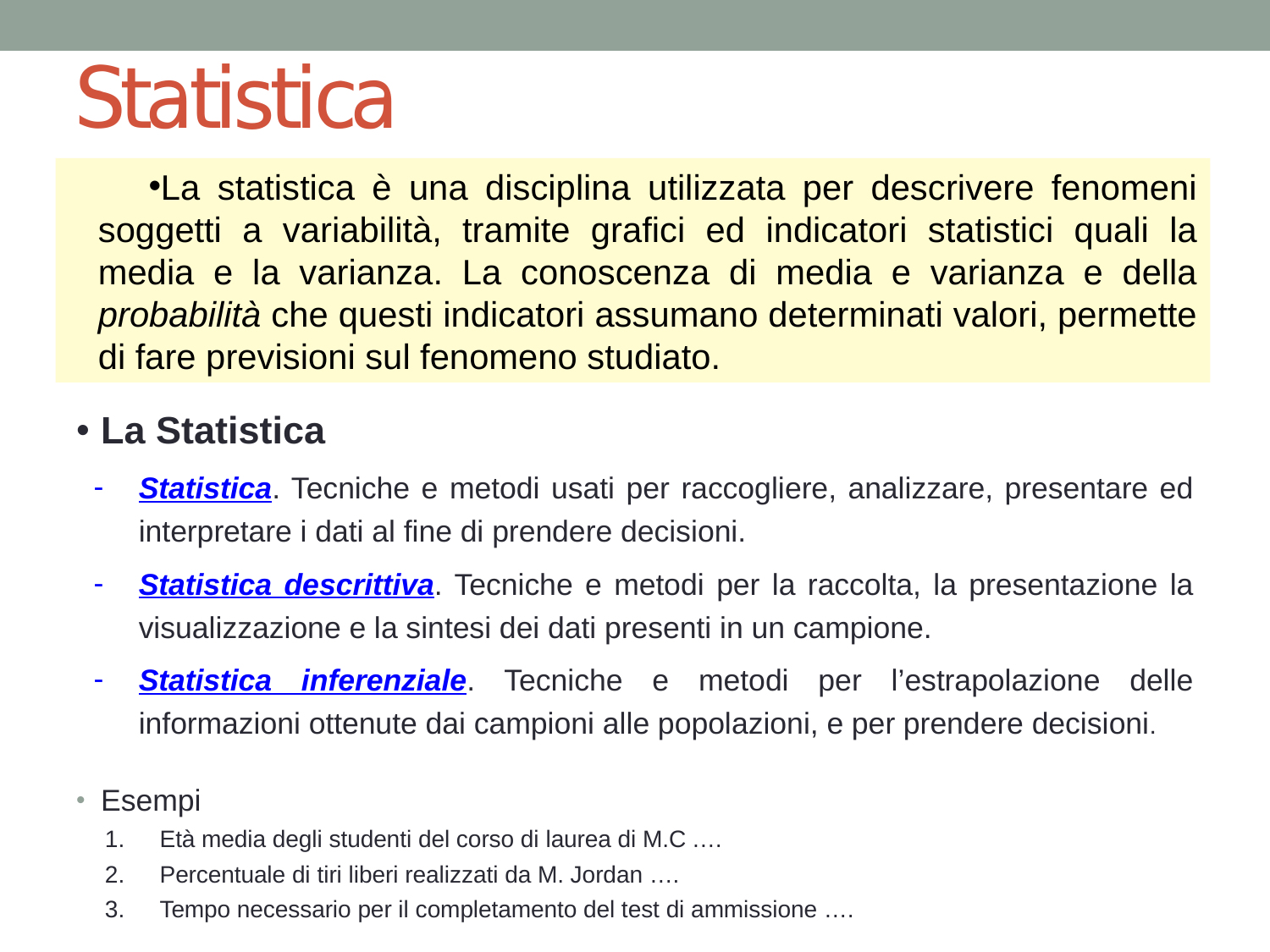

# Statistica
La statistica è una disciplina utilizzata per descrivere fenomeni soggetti a variabilità, tramite grafici ed indicatori statistici quali la media e la varianza. La conoscenza di media e varianza e della probabilità che questi indicatori assumano determinati valori, permette di fare previsioni sul fenomeno studiato.
La Statistica
Statistica. Tecniche e metodi usati per raccogliere, analizzare, presentare ed interpretare i dati al fine di prendere decisioni.
Statistica descrittiva. Tecniche e metodi per la raccolta, la presentazione la visualizzazione e la sintesi dei dati presenti in un campione.
Statistica inferenziale. Tecniche e metodi per l’estrapolazione delle informazioni ottenute dai campioni alle popolazioni, e per prendere decisioni.

Esempi
Età media degli studenti del corso di laurea di M.C .…
Percentuale di tiri liberi realizzati da M. Jordan ….
Tempo necessario per il completamento del test di ammissione ….